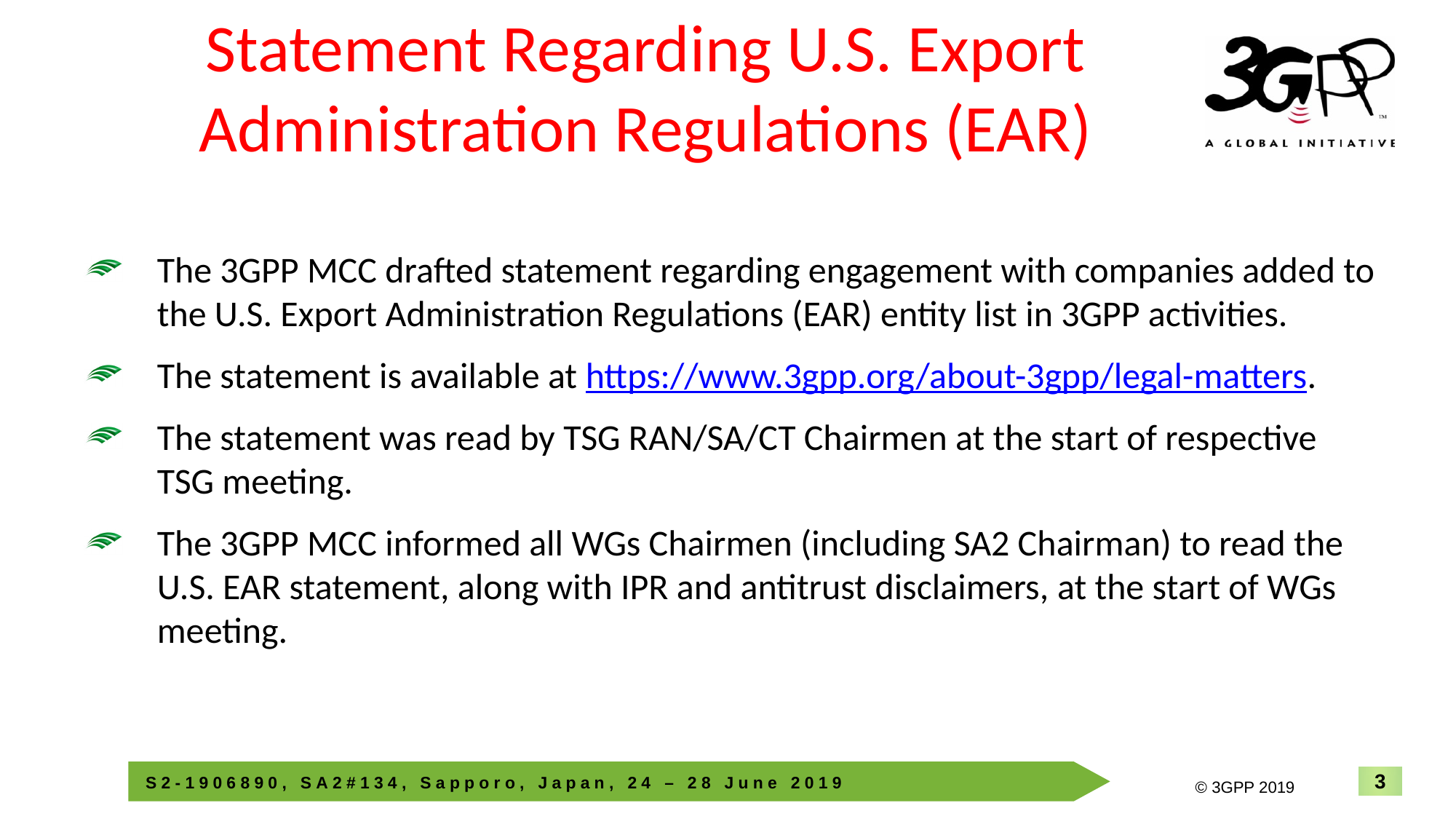

3
INTEL CONFIDENTIAL
# Statement Regarding U.S. Export Administration Regulations (EAR)
The 3GPP MCC drafted statement regarding engagement with companies added to the U.S. Export Administration Regulations (EAR) entity list in 3GPP activities.
The statement is available at https://www.3gpp.org/about-3gpp/legal-matters.
The statement was read by TSG RAN/SA/CT Chairmen at the start of respective TSG meeting.
The 3GPP MCC informed all WGs Chairmen (including SA2 Chairman) to read the U.S. EAR statement, along with IPR and antitrust disclaimers, at the start of WGs meeting.